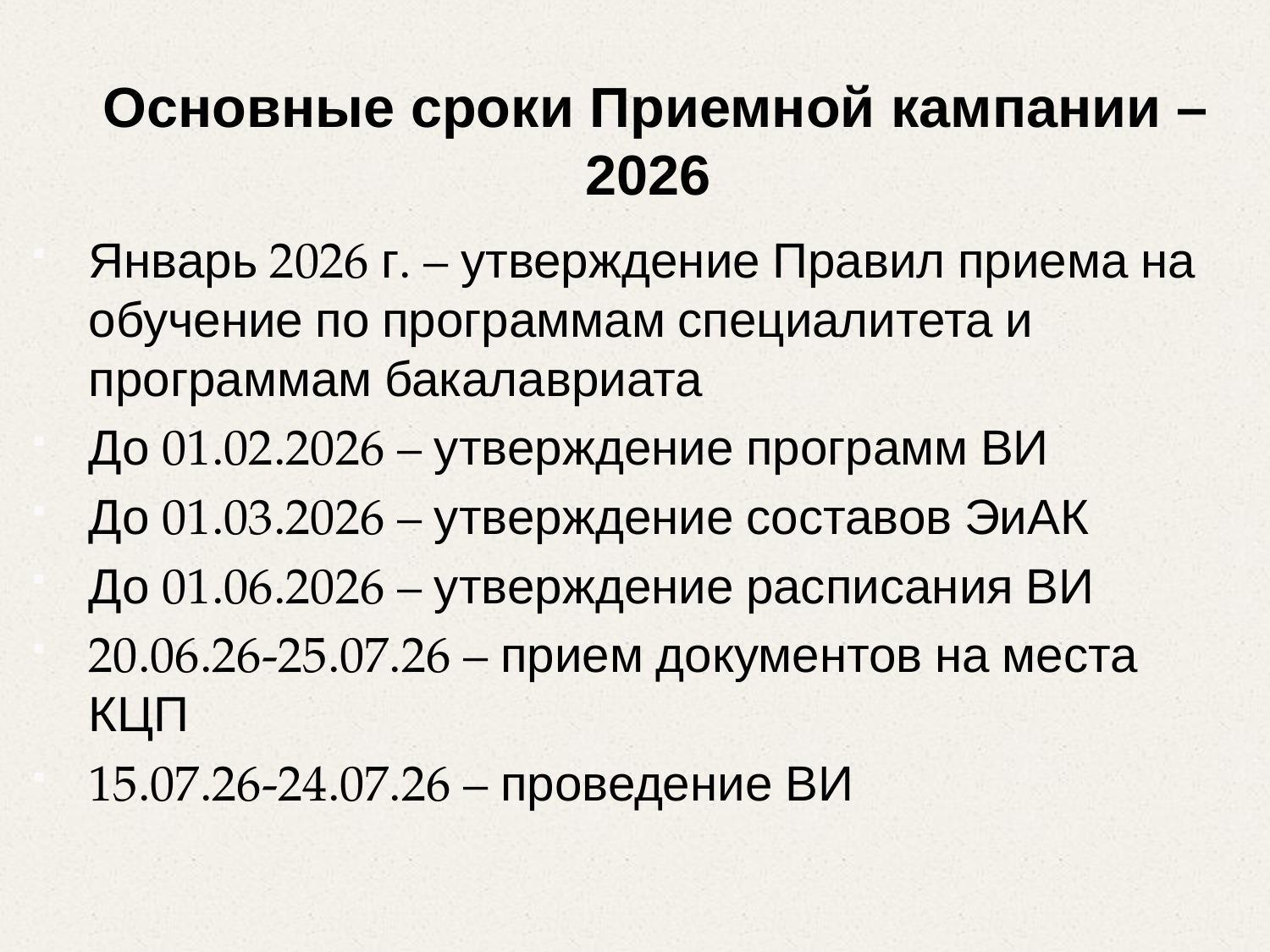

Основные сроки Приемной кампании – 2026
Январь 2026 г. – утверждение Правил приема на обучение по программам специалитета и программам бакалавриата
До 01.02.2026 – утверждение программ ВИ
До 01.03.2026 – утверждение составов ЭиАК
До 01.06.2026 – утверждение расписания ВИ
20.06.26-25.07.26 – прием документов на места КЦП
15.07.26-24.07.26 – проведение ВИ